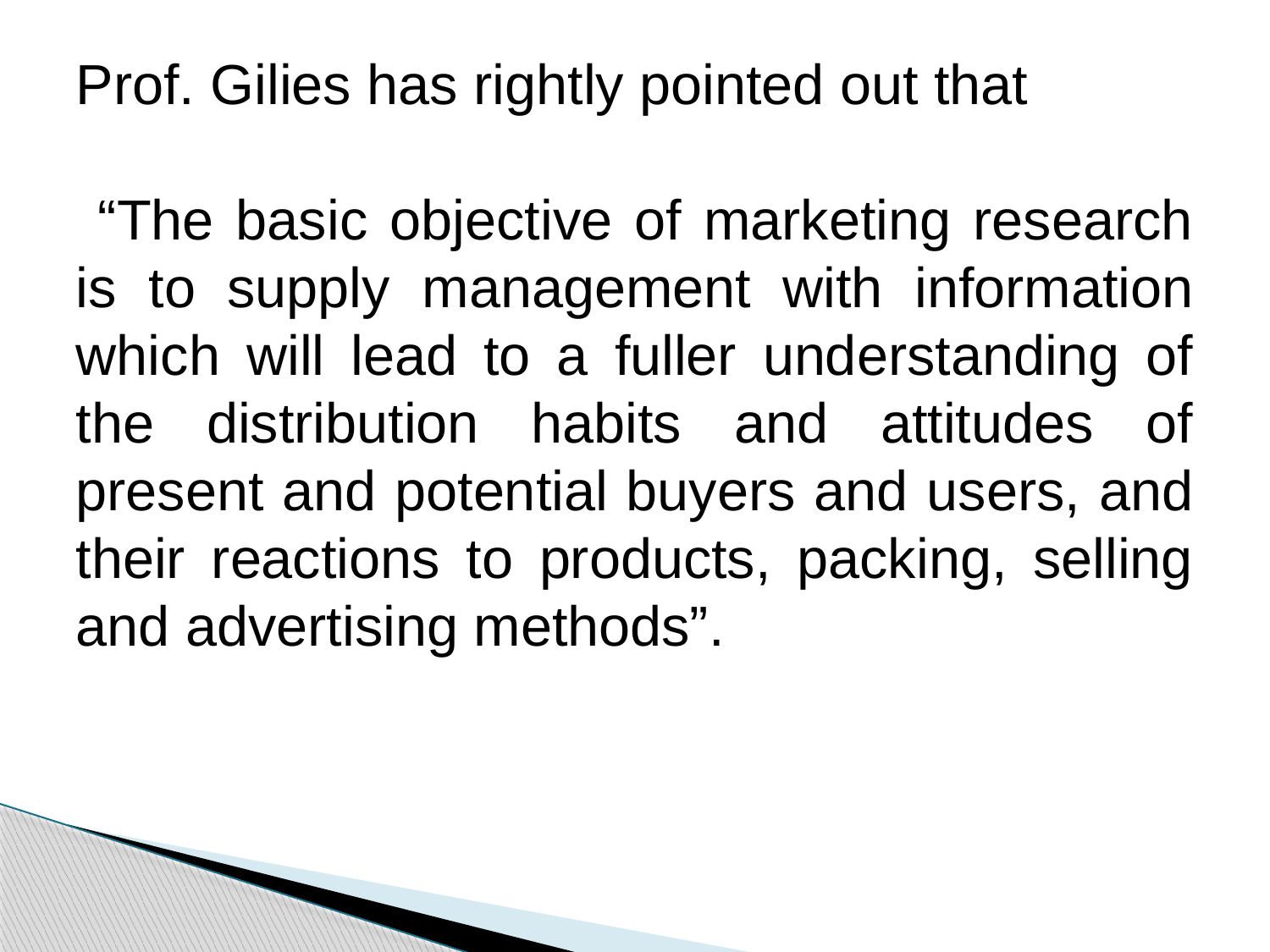

Prof. Gilies has rightly pointed out that

 “The basic objective of marketing research is to supply management with information which will lead to a fuller understanding of the distribution habits and attitudes of present and potential buyers and users, and their reactions to products, packing, selling and advertising methods”.